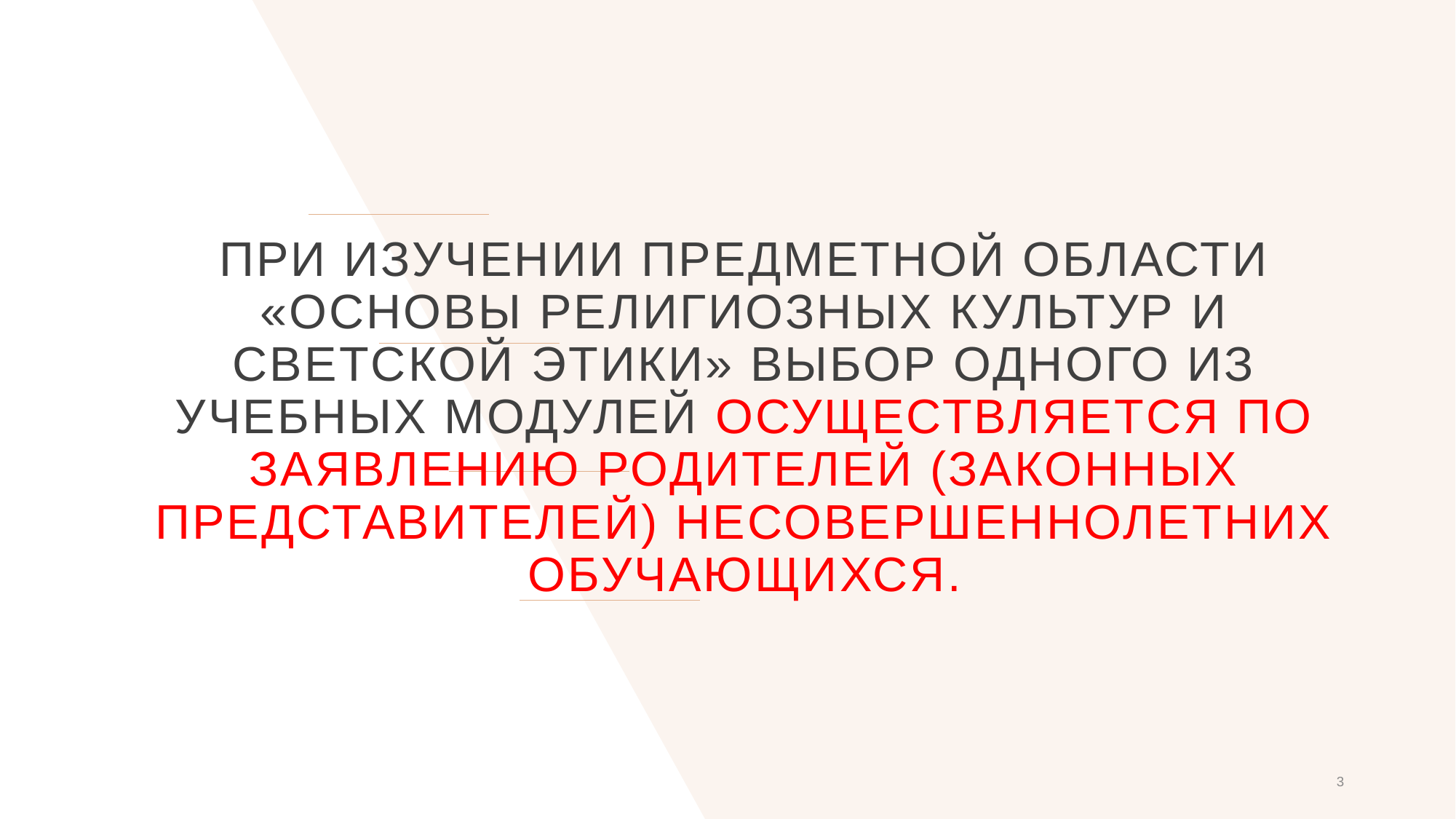

# При изучении предметной области «Основы религиозных культур и светской этики» выбор одного из учебных модулей осуществляется по заявлению родителей (законных представителей) несовершеннолетних обучающихся.
3